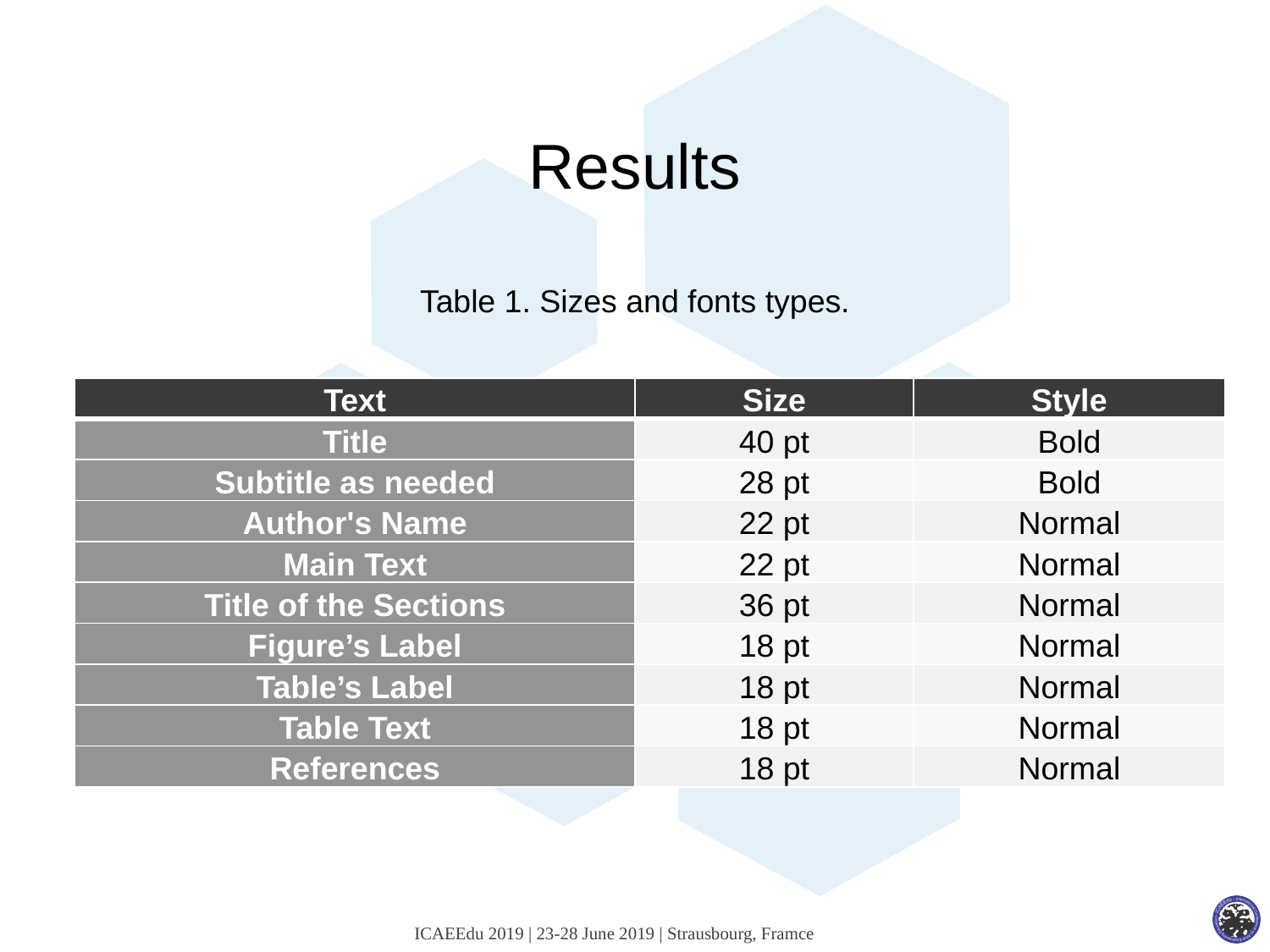

# Results
Table 1. Sizes and fonts types.
| Text | Size | Style |
| --- | --- | --- |
| Title | 40 pt | Bold |
| Subtitle as needed | 28 pt | Bold |
| Author's Name | 22 pt | Normal |
| Main Text | 22 pt | Normal |
| Title of the Sections | 36 pt | Normal |
| Figure’s Label | 18 pt | Normal |
| Table’s Label | 18 pt | Normal |
| Table Text | 18 pt | Normal |
| References | 18 pt | Normal |
ICAEEdu 2019 | 23-28 June 2019 | Strausbourg, Framce